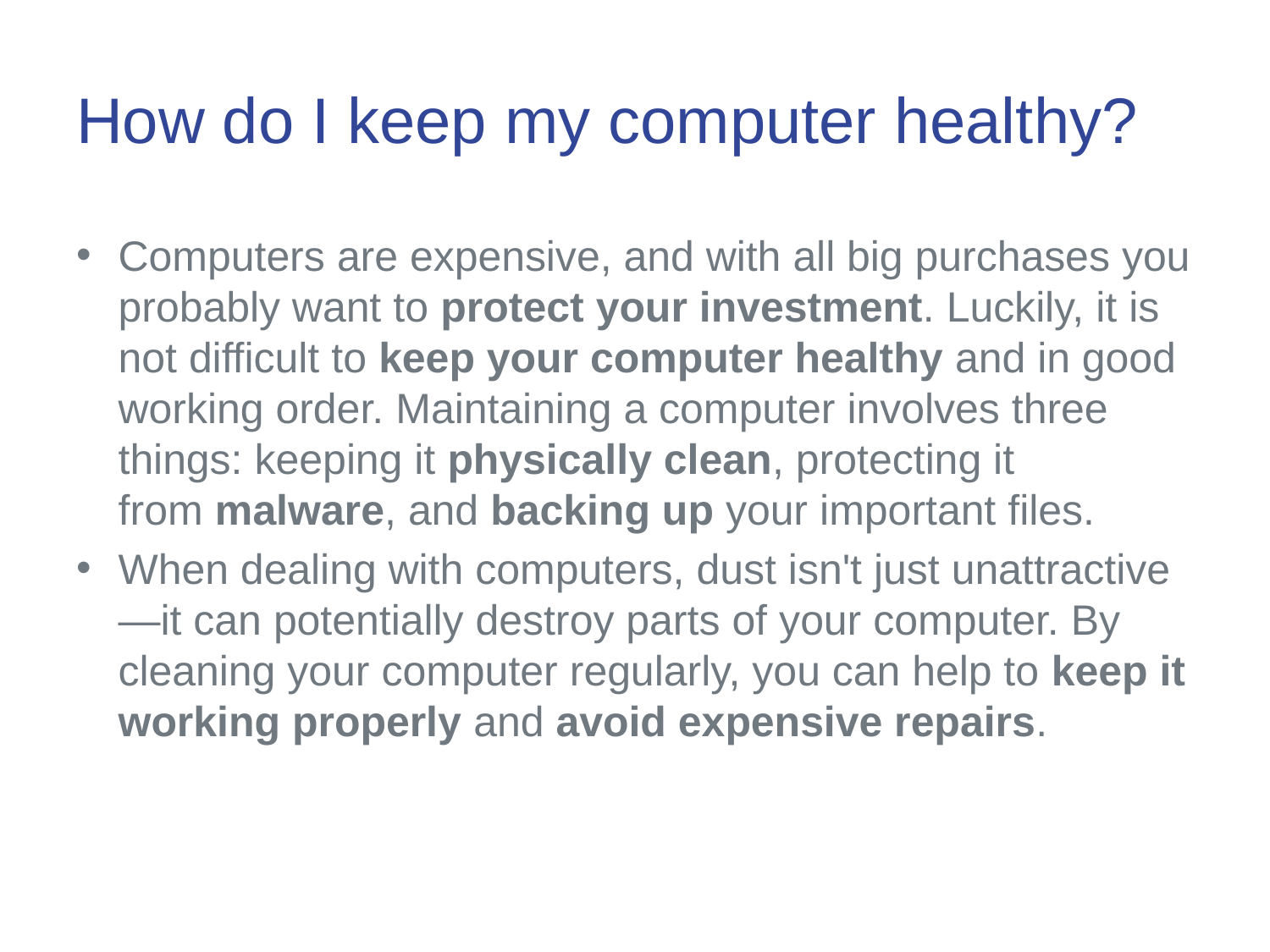

# How do I keep my computer healthy?
Computers are expensive, and with all big purchases you probably want to protect your investment. Luckily, it is not difficult to keep your computer healthy and in good working order. Maintaining a computer involves three things: keeping it physically clean, protecting it from malware, and backing up your important files.
When dealing with computers, dust isn't just unattractive—it can potentially destroy parts of your computer. By cleaning your computer regularly, you can help to keep it working properly and avoid expensive repairs.